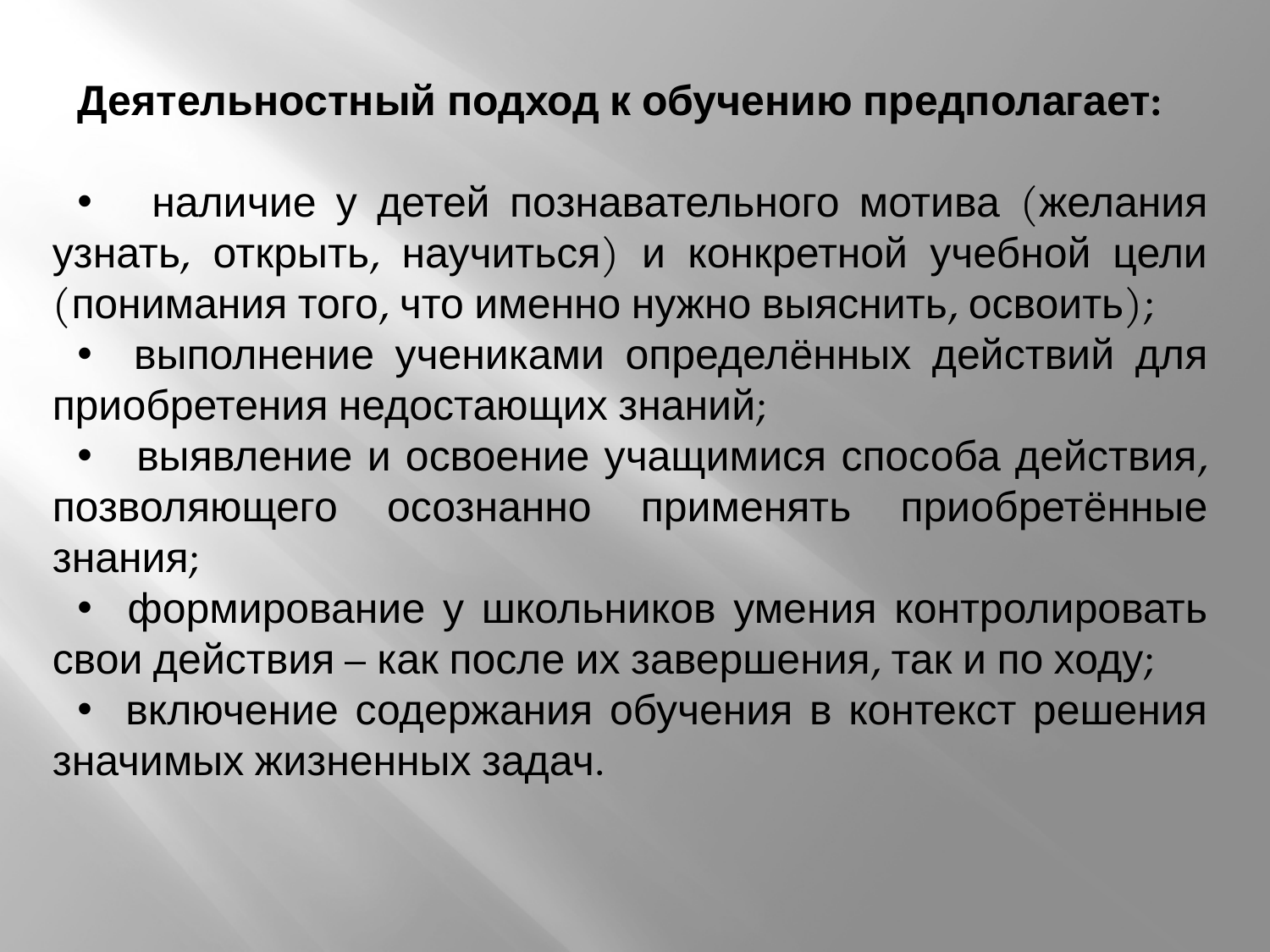

Деятельностный подход к обучению предполагает:

   наличие у детей познавательного мотива (желания узнать, открыть, научиться) и конкретной учебной цели (понимания того, что именно нужно выяснить, освоить);
  выполнение учениками определённых действий для приобретения недостающих знаний;
   выявление и освоение учащимися способа действия, позволяющего осознанно применять приобретённые знания;
  формирование у школьников умения контролировать свои действия – как после их завершения, так и по ходу;
  включение содержания обучения в контекст решения значимых жизненных задач.